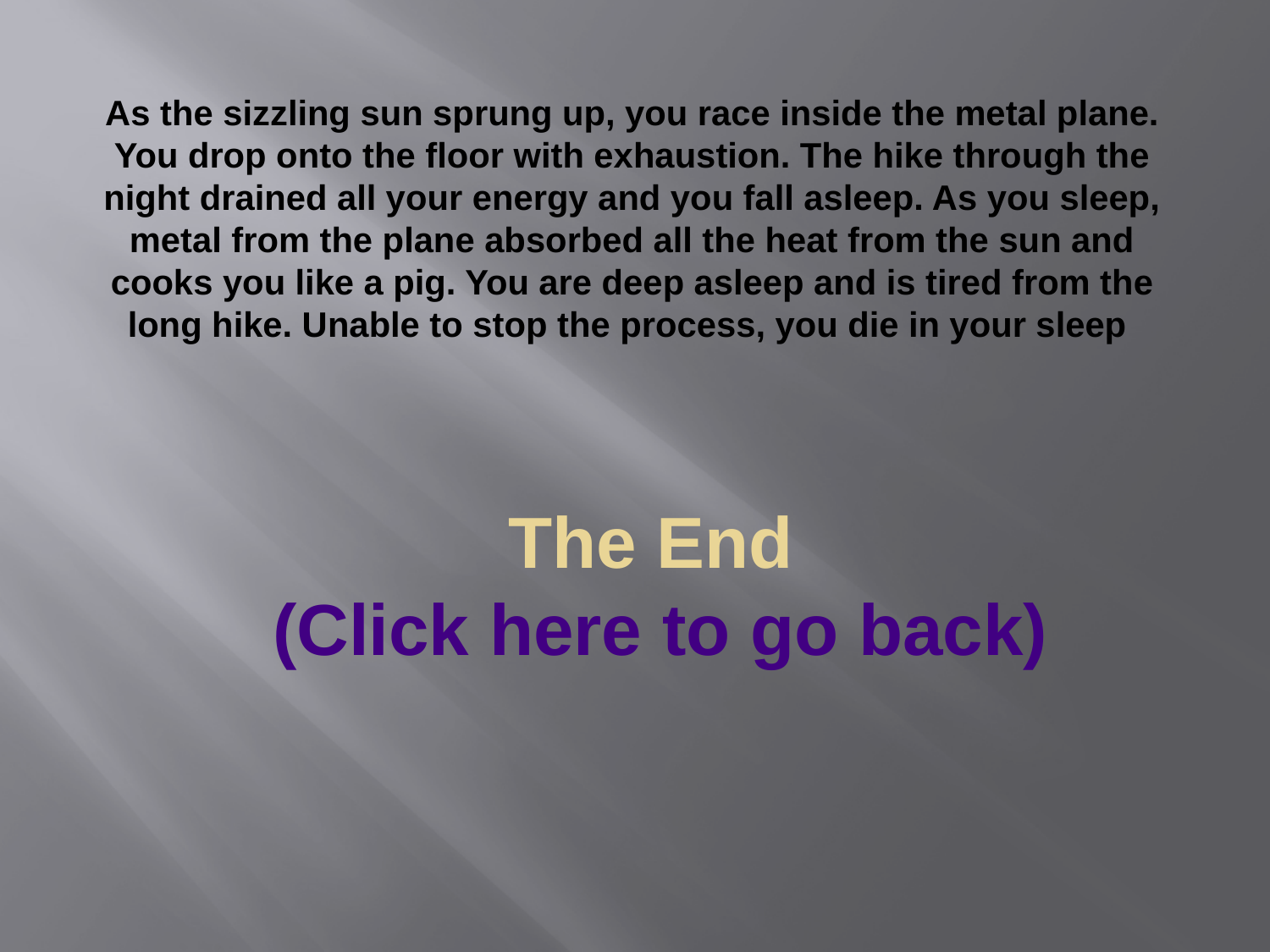

# As the sizzling sun sprung up, you race inside the metal plane. You drop onto the floor with exhaustion. The hike through the night drained all your energy and you fall asleep. As you sleep, metal from the plane absorbed all the heat from the sun and cooks you like a pig. You are deep asleep and is tired from the long hike. Unable to stop the process, you die in your sleep
The End
(Click here to go back)